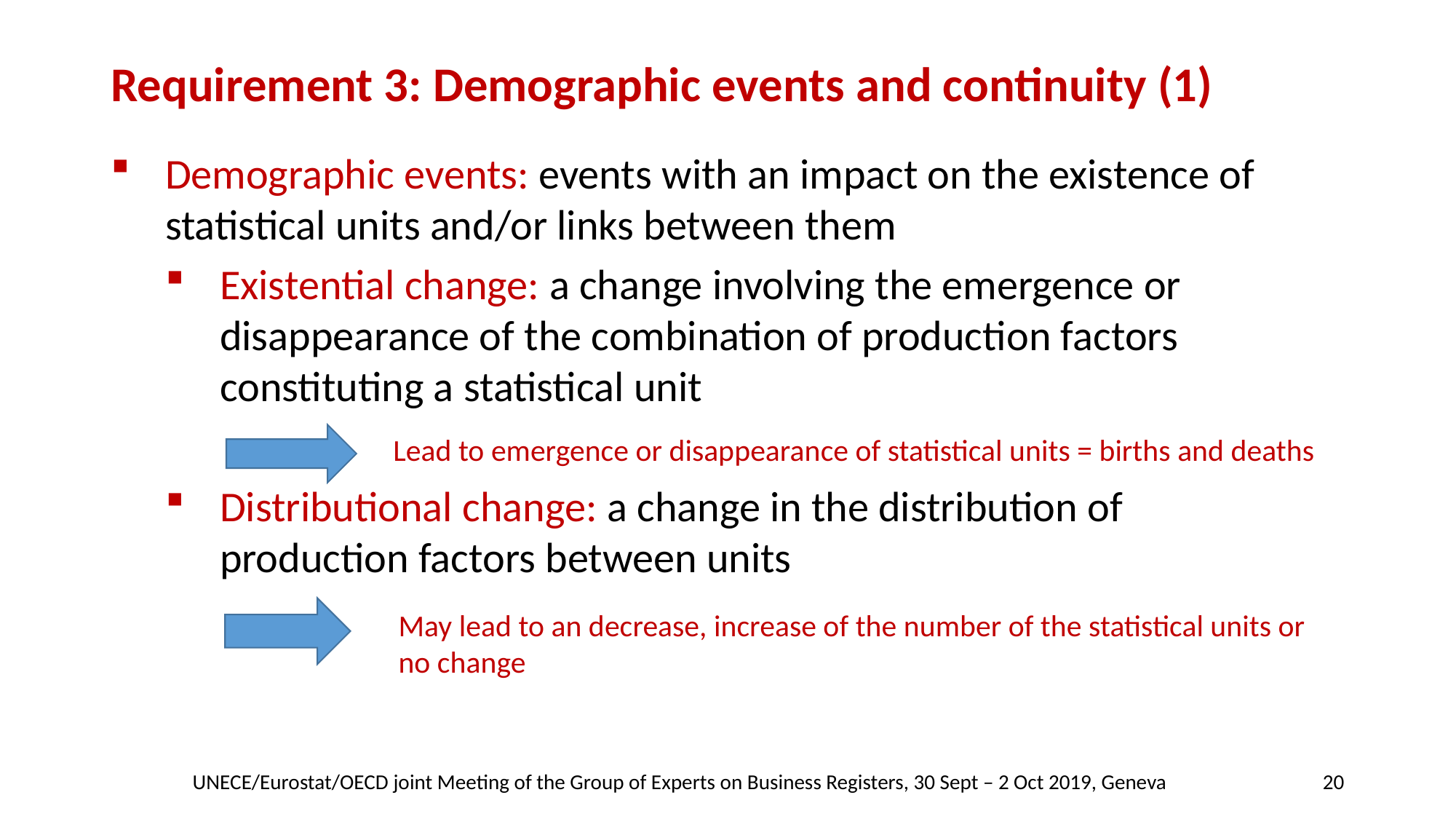

# Requirement 3: Demographic events and continuity (1)
Demographic events: events with an impact on the existence of statistical units and/or links between them
Existential change: a change involving the emergence or disappearance of the combination of production factors constituting a statistical unit

Distributional change: a change in the distribution of production factors between units

Lead to emergence or disappearance of statistical units = births and deaths

May lead to an decrease, increase of the number of the statistical units or no change
UNECE/Eurostat/OECD joint Meeting of the Group of Experts on Business Registers, 30 Sept – 2 Oct 2019, Geneva
20